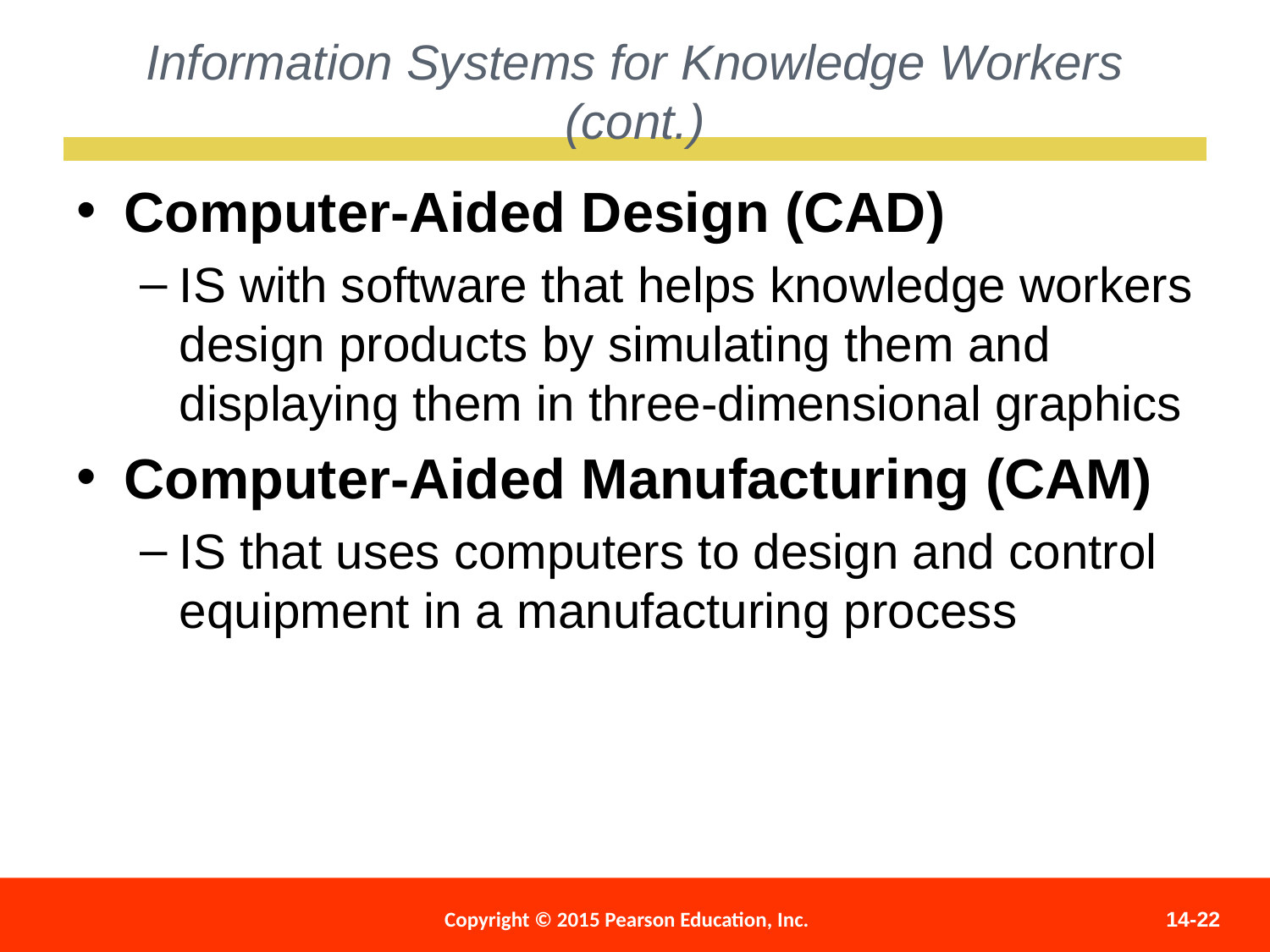

Information Systems for Knowledge Workers (cont.)
Computer-Aided Design (CAD)
IS with software that helps knowledge workers design products by simulating them and displaying them in three-dimensional graphics
Computer-Aided Manufacturing (CAM)
IS that uses computers to design and control equipment in a manufacturing process